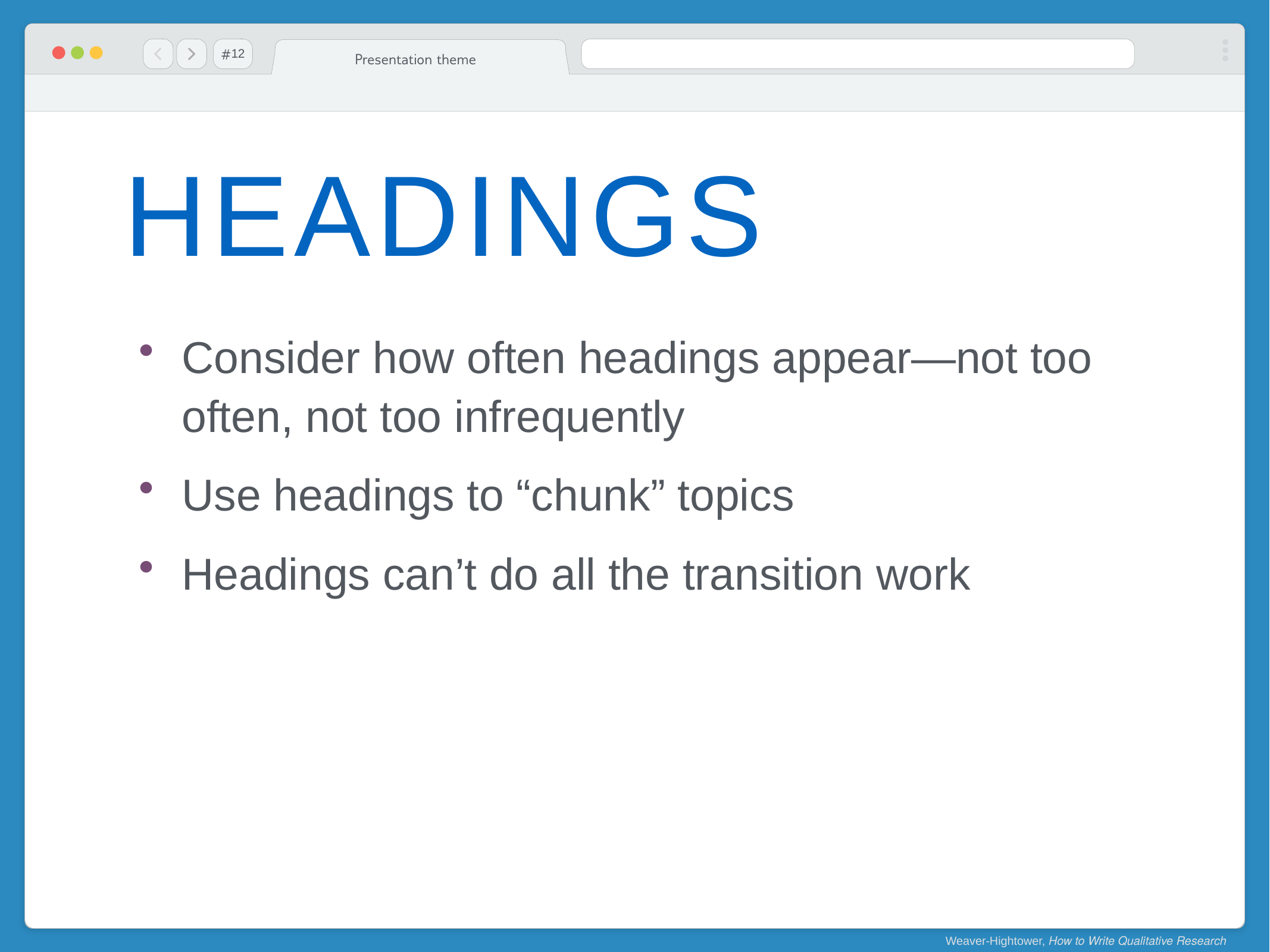

#
Presentation theme
12
# Headings
Consider how often headings appear—not too often, not too infrequently
Use headings to “chunk” topics
Headings can’t do all the transition work